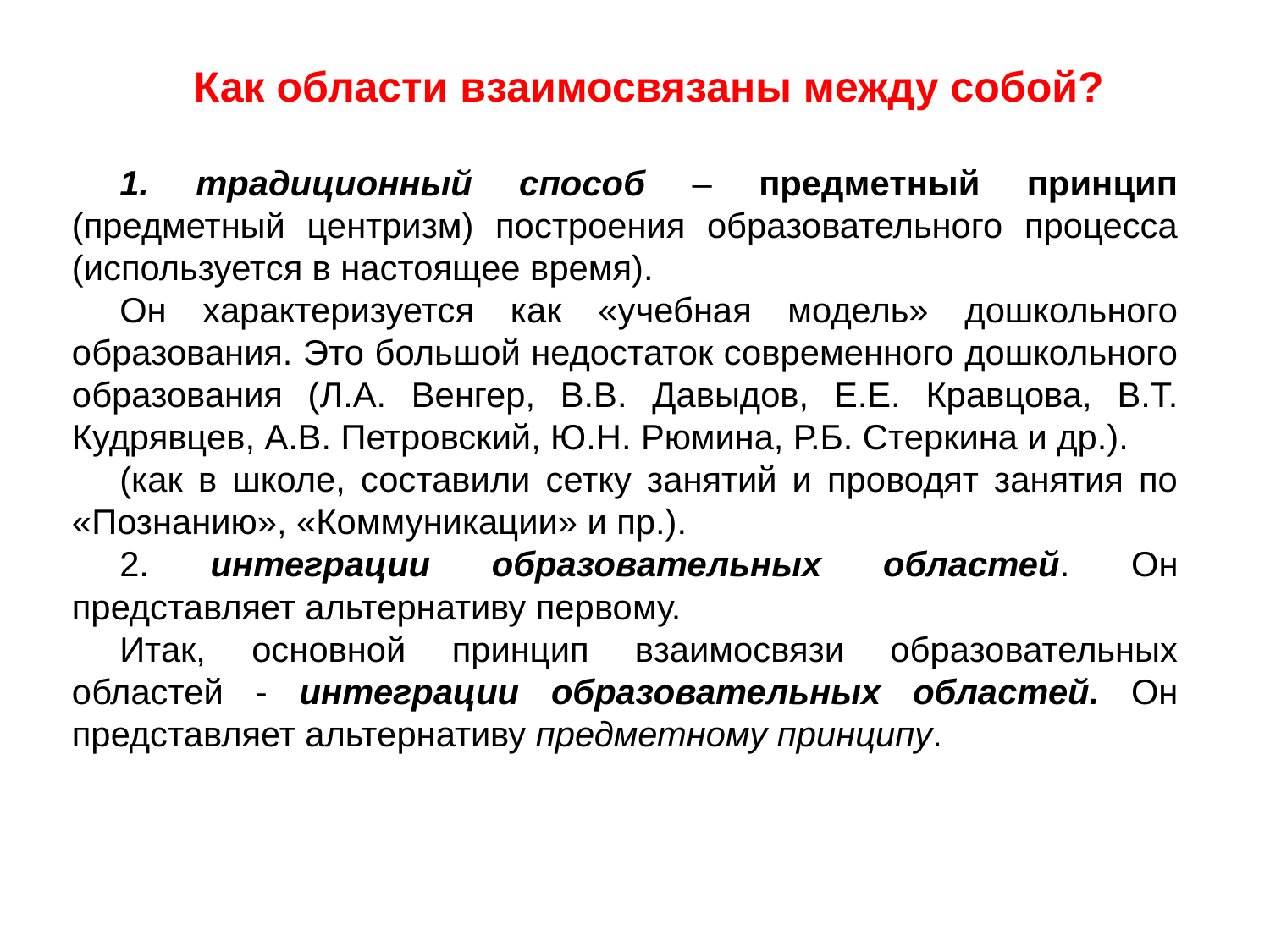

Как области взаимосвязаны между собой?

1. традиционный способ – предметный принцип (предметный центризм) построения образовательного процесса (используется в настоящее время).
Он характеризуется как «учебная модель» дошкольного образования. Это большой недостаток современного дошкольного образования (Л.А. Венгер, В.В. Давыдов, Е.Е. Кравцова, В.Т. Кудрявцев, А.В. Петровский, Ю.Н. Рюмина, Р.Б. Стеркина и др.).
(как в школе, составили сетку занятий и проводят занятия по «Познанию», «Коммуникации» и пр.).
2. интеграции образовательных областей. Он представляет альтернативу первому.
Итак, основной принцип взаимосвязи образовательных областей - интеграции образовательных областей. Он представляет альтернативу предметному принципу.